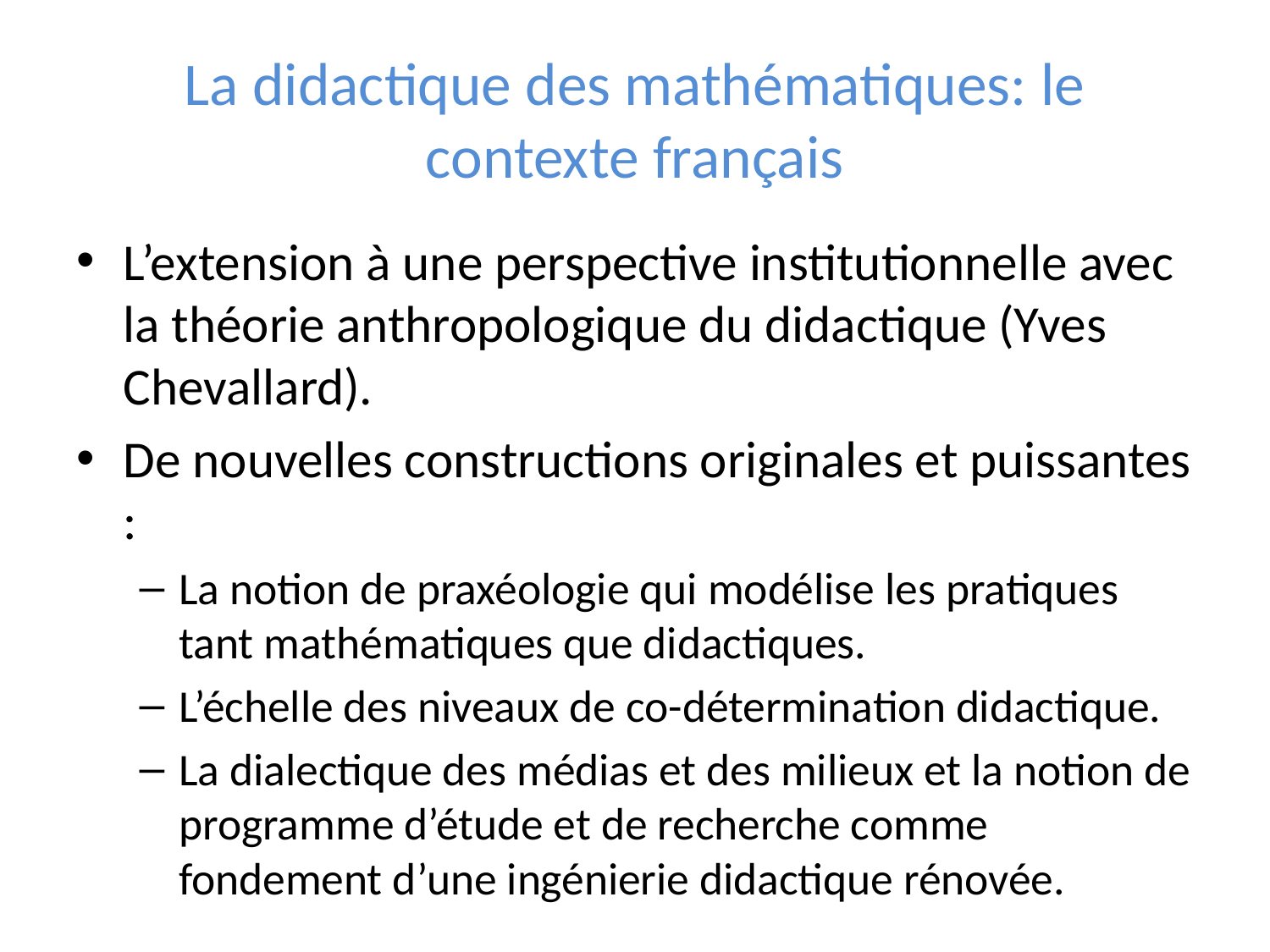

# La didactique des mathématiques: le contexte français
L’extension à une perspective institutionnelle avec la théorie anthropologique du didactique (Yves Chevallard).
De nouvelles constructions originales et puissantes :
La notion de praxéologie qui modélise les pratiques tant mathématiques que didactiques.
L’échelle des niveaux de co-détermination didactique.
La dialectique des médias et des milieux et la notion de programme d’étude et de recherche comme fondement d’une ingénierie didactique rénovée.